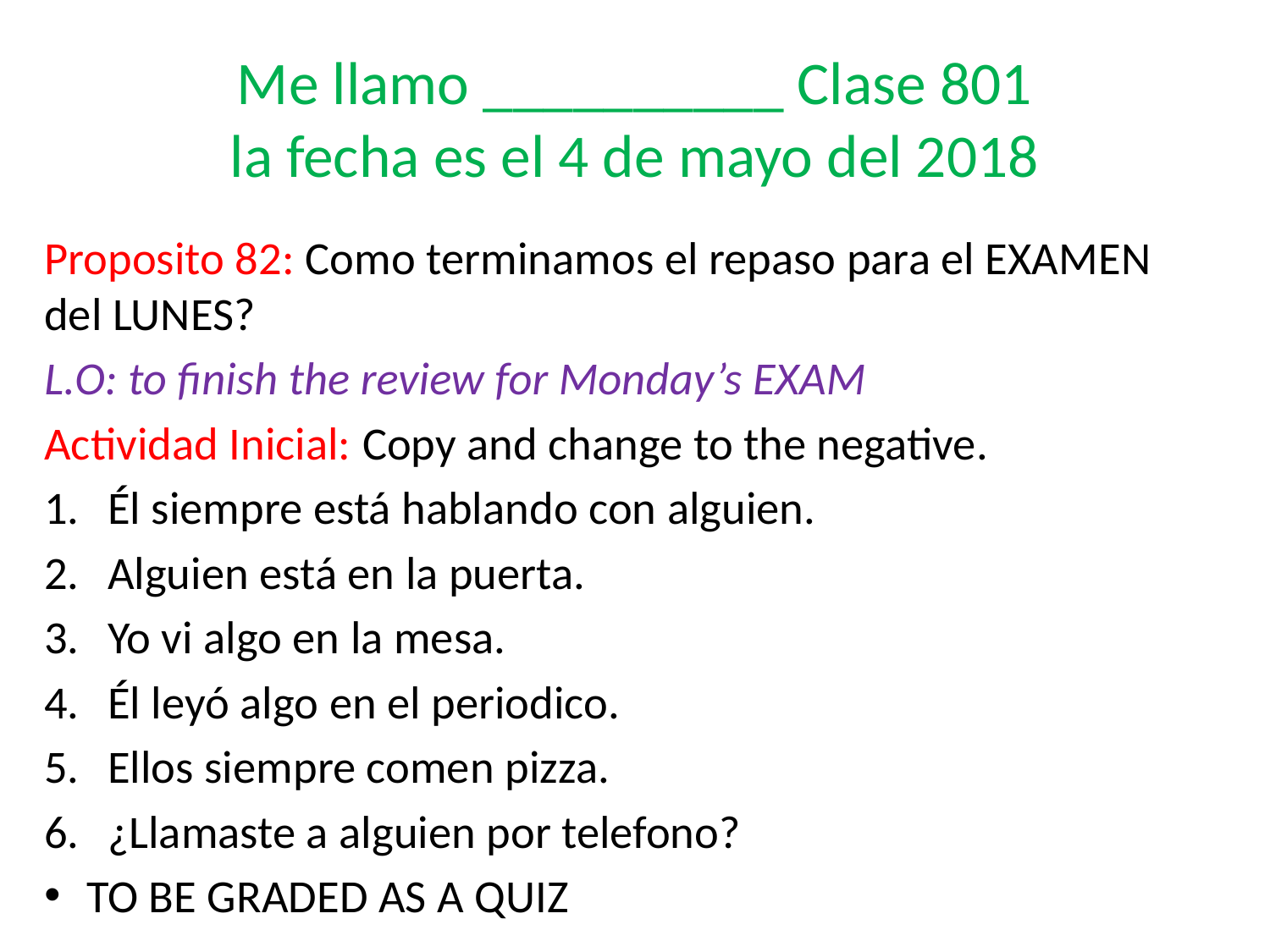

Me llamo __________ Clase 801
la fecha es el 4 de mayo del 2018
Proposito 82: Como terminamos el repaso para el EXAMEN del LUNES?
L.O: to finish the review for Monday’s EXAM
Actividad Inicial: Copy and change to the negative.
Él siempre está hablando con alguien.
Alguien está en la puerta.
Yo vi algo en la mesa.
Él leyó algo en el periodico.
Ellos siempre comen pizza.
¿Llamaste a alguien por telefono?
TO BE GRADED AS A QUIZ